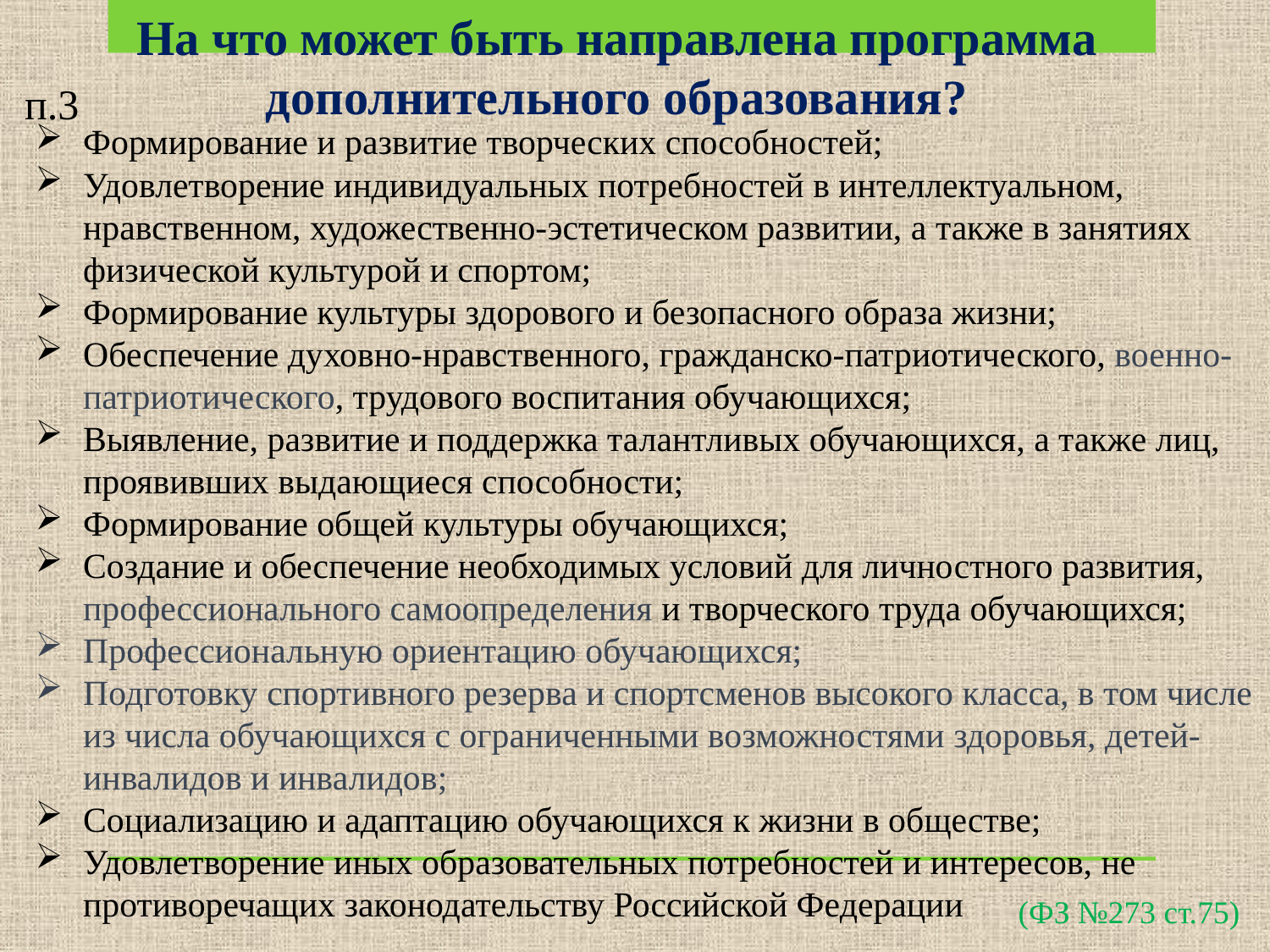

На что может быть направлена программа дополнительного образования?
п.3
Формирование и развитие творческих способностей;
Удовлетворение индивидуальных потребностей в интеллектуальном, нравственном, художественно-эстетическом развитии, а также в занятиях физической культурой и спортом;
Формирование культуры здорового и безопасного образа жизни;
Обеспечение духовно-нравственного, гражданско-патриотического, военно-патриотического, трудового воспитания обучающихся;
Выявление, развитие и поддержка талантливых обучающихся, а также лиц, проявивших выдающиеся способности;
Формирование общей культуры обучающихся;
Создание и обеспечение необходимых условий для личностного развития, профессионального самоопределения и творческого труда обучающихся;
Профессиональную ориентацию обучающихся;
Подготовку спортивного резерва и спортсменов высокого класса, в том числе из числа обучающихся с ограниченными возможностями здоровья, детей-инвалидов и инвалидов;
Социализацию и адаптацию обучающихся к жизни в обществе;
Удовлетворение иных образовательных потребностей и интересов, не противоречащих законодательству Российской Федерации
(ФЗ №273 ст.75)